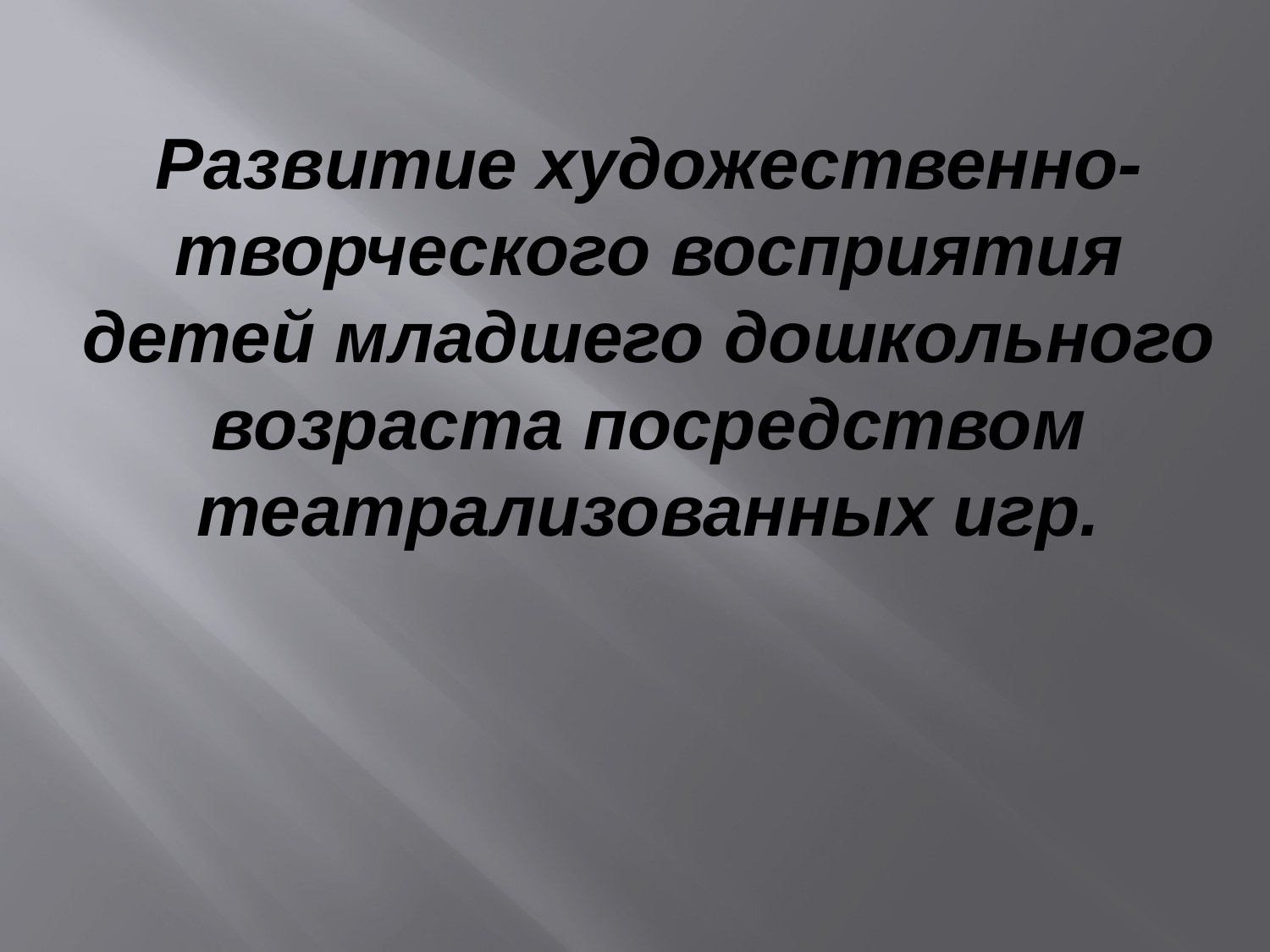

# Развитие художественно-творческого восприятия детей младшего дошкольного возраста посредством театрализованных игр.